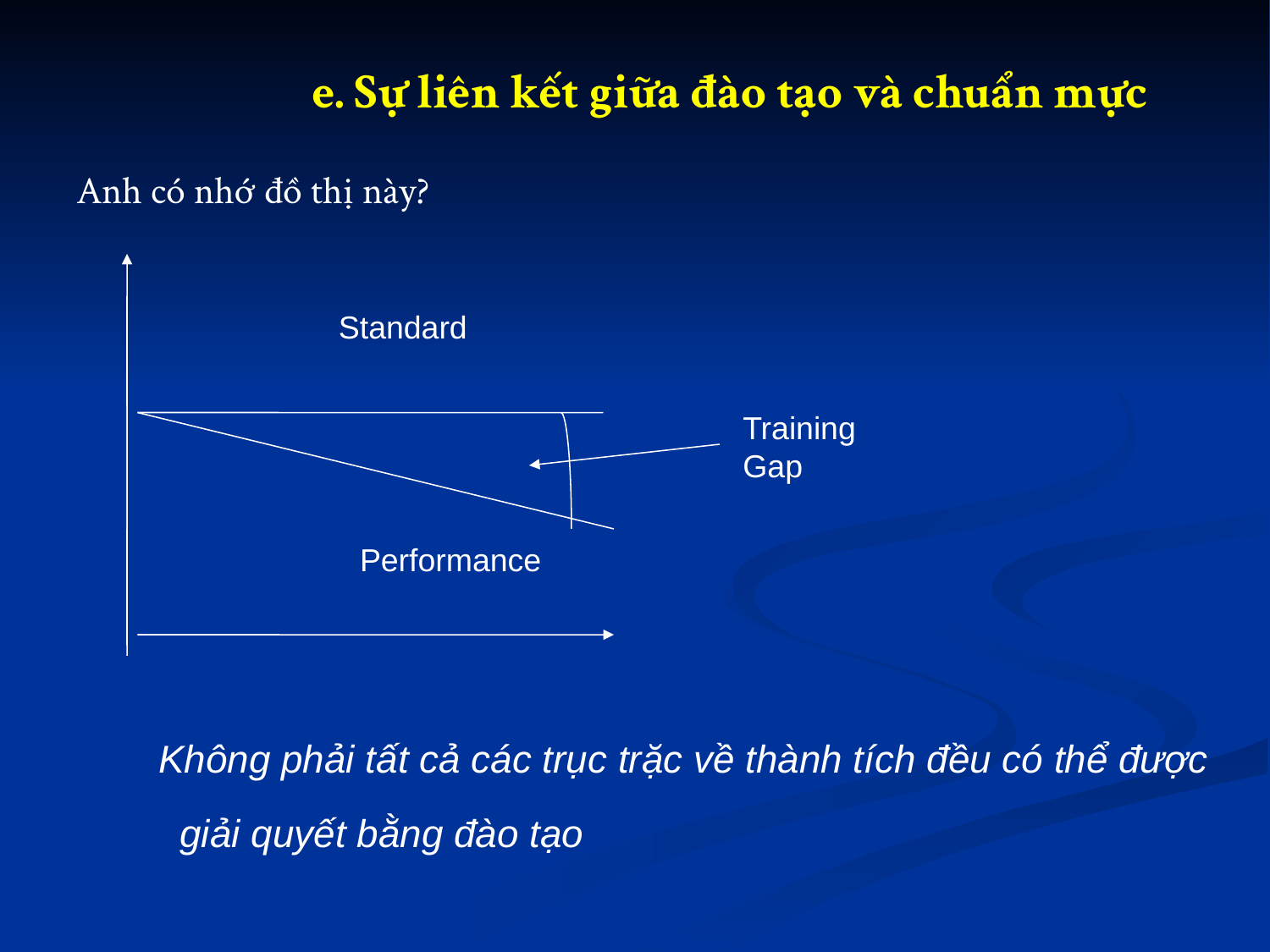

# e. Sự liên kết giữa đào tạo và chuẩn mực
Anh có nhớ đồ thị này?

Standard
Training Gap

Performance

Không phải tất cả các trục trặc về thành tích đều có thể được
giải quyết bằng đào tạo